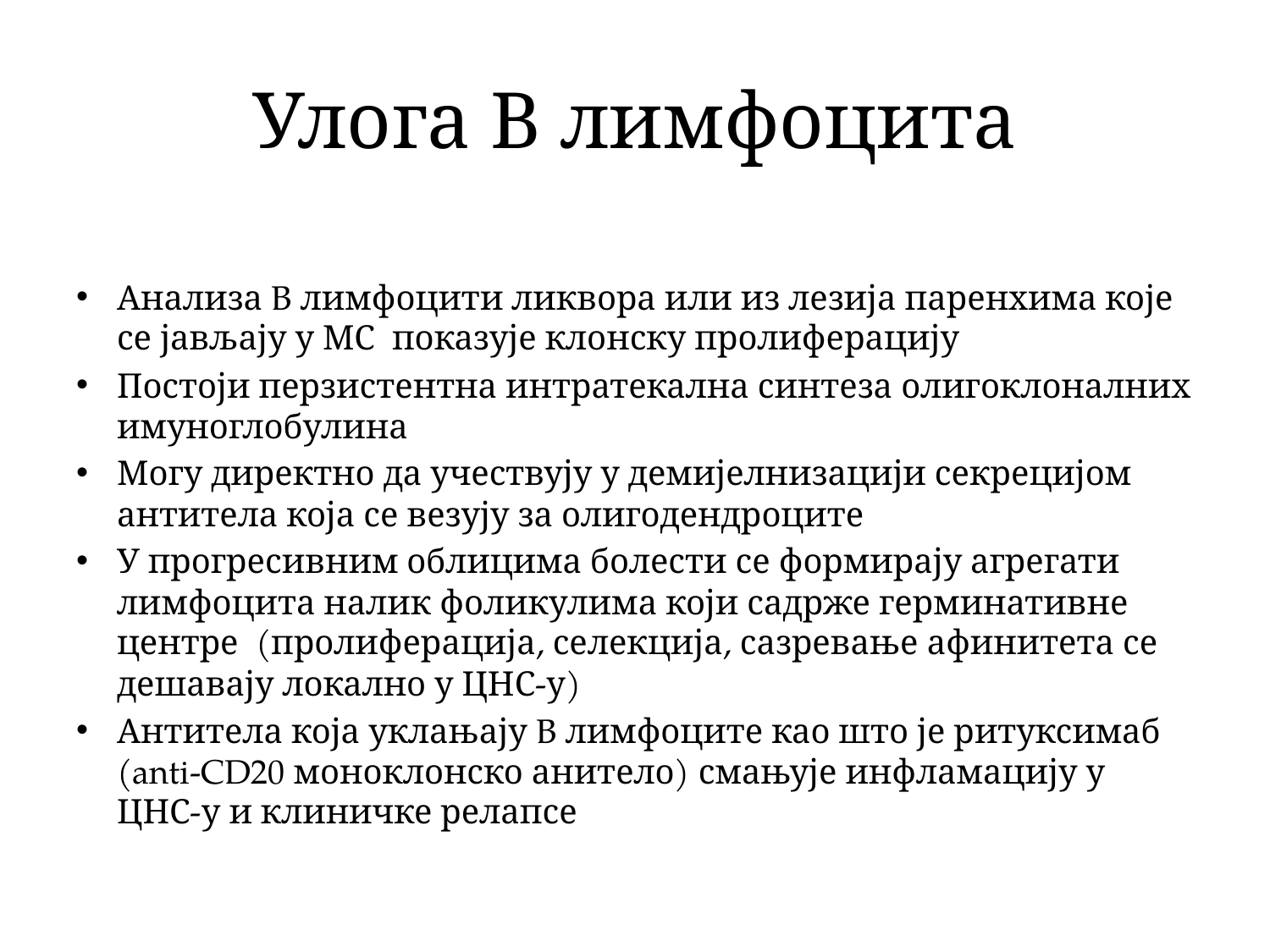

# Улога В лимфоцита

Анализа B лимфоцити ликвора или из лезија паренхима које се јављају у МС  показује клонску пролиферацију
Постоји перзистентна интратекална синтеза олигоклоналних имуноглобулина
Могу директно да учествују у демијелнизацији секрецијом антитела која се везују за олигодендроците
У прогресивним облицима болести се формирају агрегати лимфоцита налик фоликулима који садрже герминативне центре  (пролиферација, селекција, сазревање афинитета се дешавају локално у ЦНС-у)
Антитела која уклањају B лимфоците као што је ритуксимаб (anti-CD20 моноклонско анитело) смањује инфламацију у ЦНС-у и клиничке релапсе